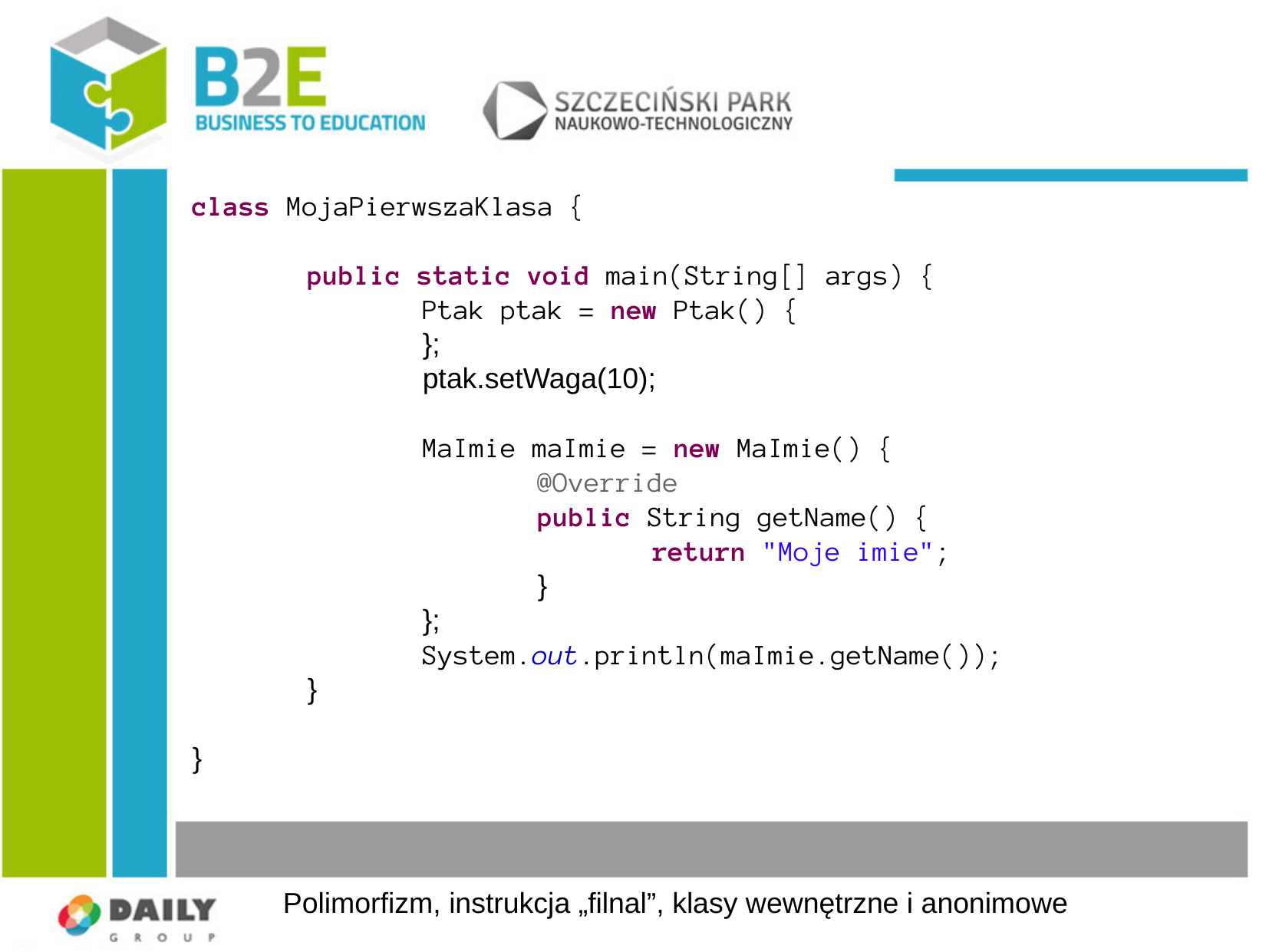

class MojaPierwszaKlasa {

	public static void main(String[] args) {
		Ptak ptak = new Ptak() {
		};
		ptak.setWaga(10);

		MaImie maImie = new MaImie() {
			@Override
			public String getName() {
				return "Moje imie";
			}
		};
		System.out.println(maImie.getName());
	}

}
Polimorfizm, instrukcja „filnal”, klasy wewnętrzne i anonimowe